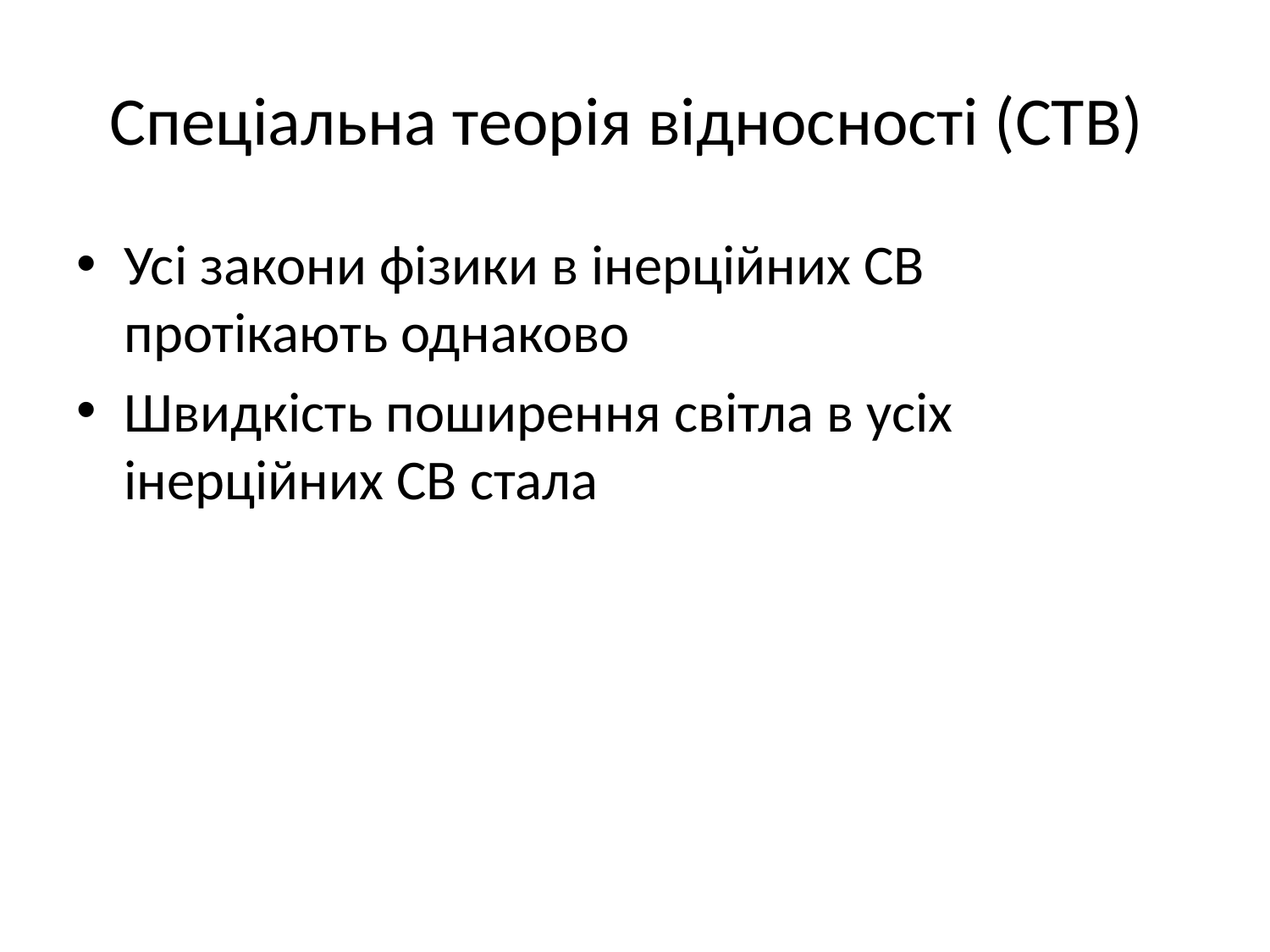

# Спеціальна теорія відносності (СТВ)
Усі закони фізики в інерційних СВ  протікають однаково
Швидкість поширення світла в усіх інерційних СВ стала